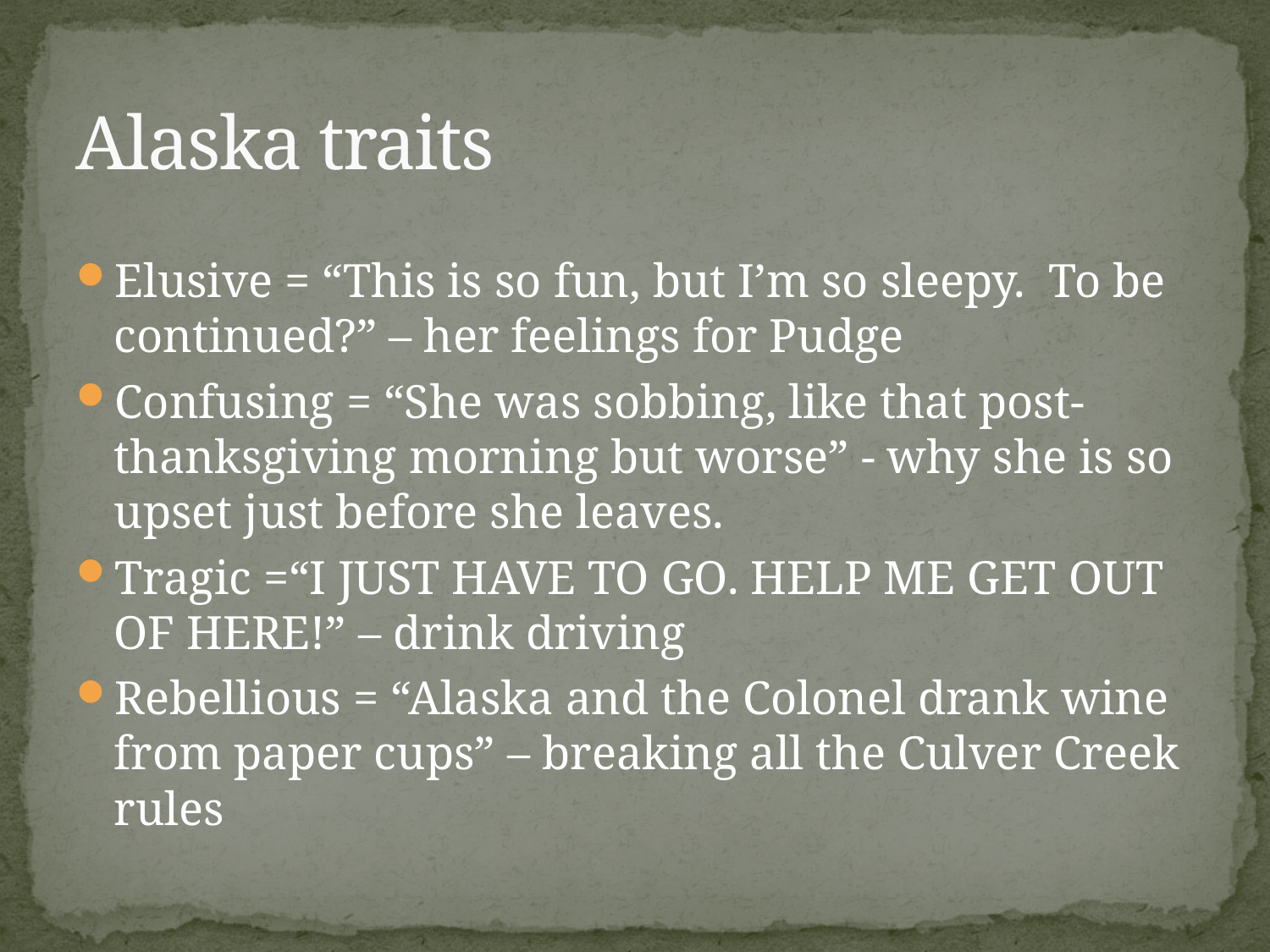

# Alaska traits

Elusive = “This is so fun, but I’m so sleepy.  To be continued?” – her feelings for Pudge
Confusing = “She was sobbing, like that post-thanksgiving morning but worse” - why she is so upset just before she leaves.
Tragic =“I JUST HAVE TO GO. HELP ME GET OUT OF HERE!” – drink driving
Rebellious = “Alaska and the Colonel drank wine from paper cups” – breaking all the Culver Creek rules